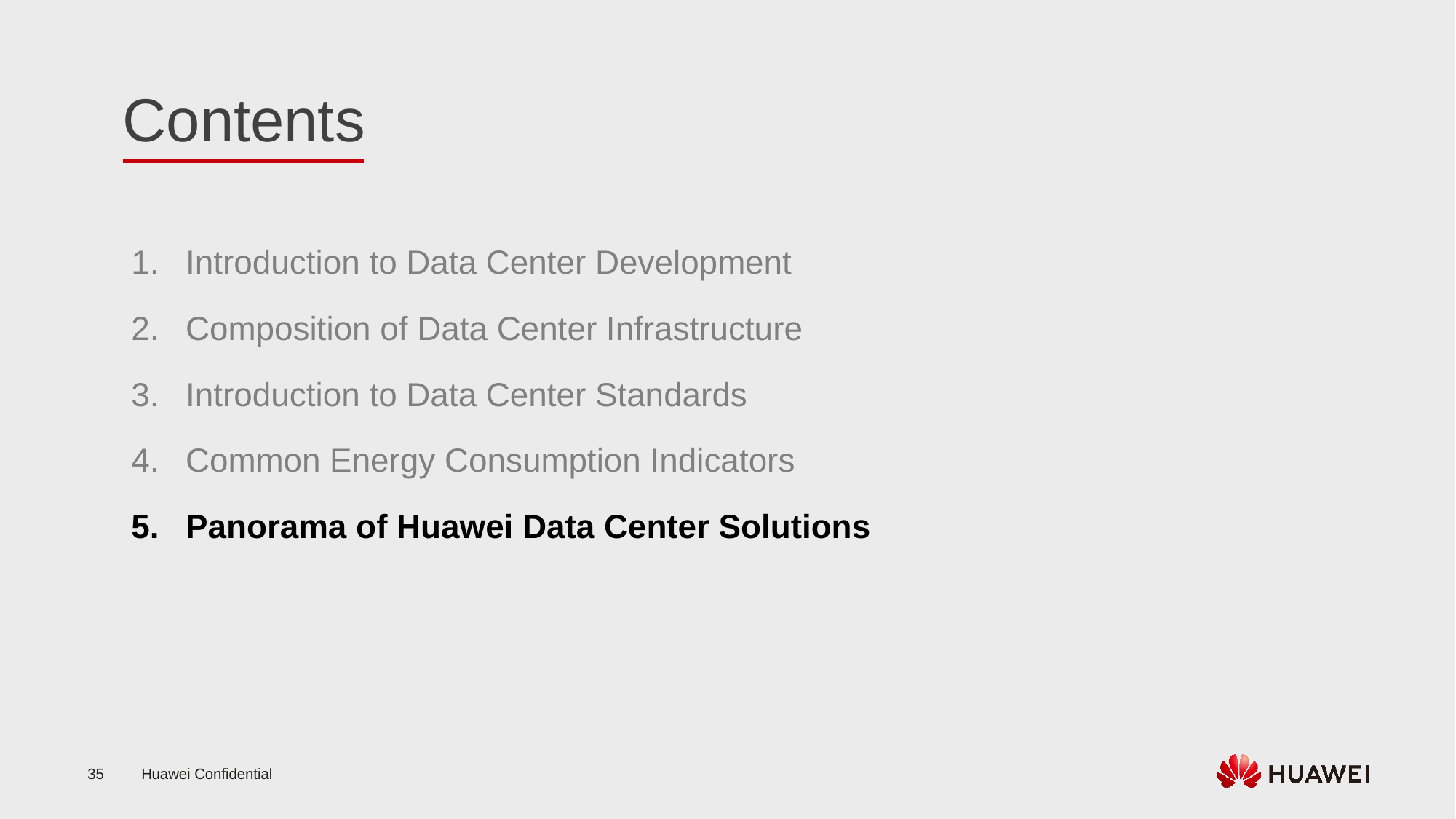

Introduction to Data Center Development
Composition of Data Center Infrastructure
Introduction to Data Center Standards
Common Energy Consumption Indicators
Panorama of Huawei Data Center Solutions